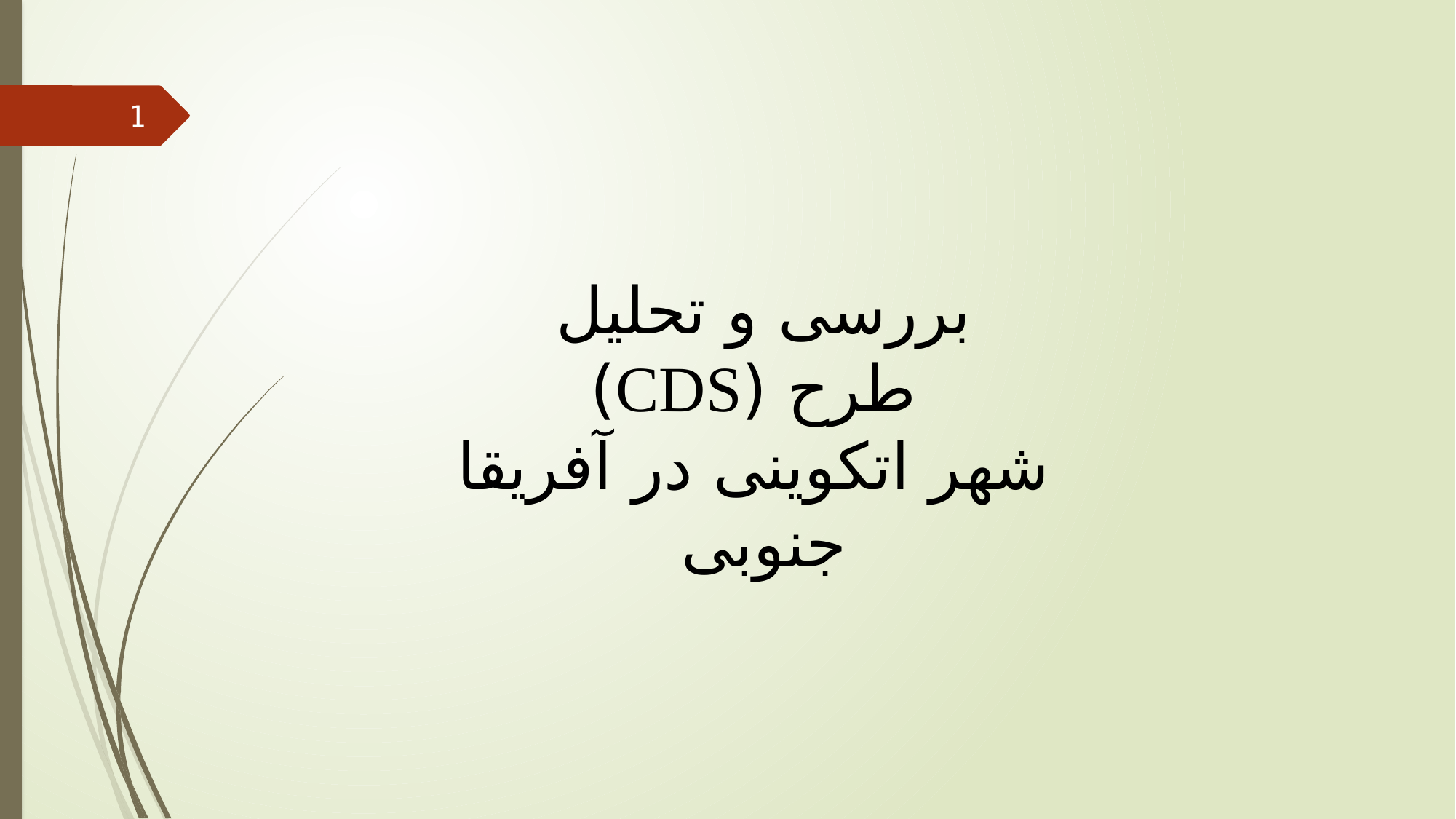

1
بررسی و تحلیل
 طرح (CDS)
 شهر اتکوینی در آفریقا جنوبی